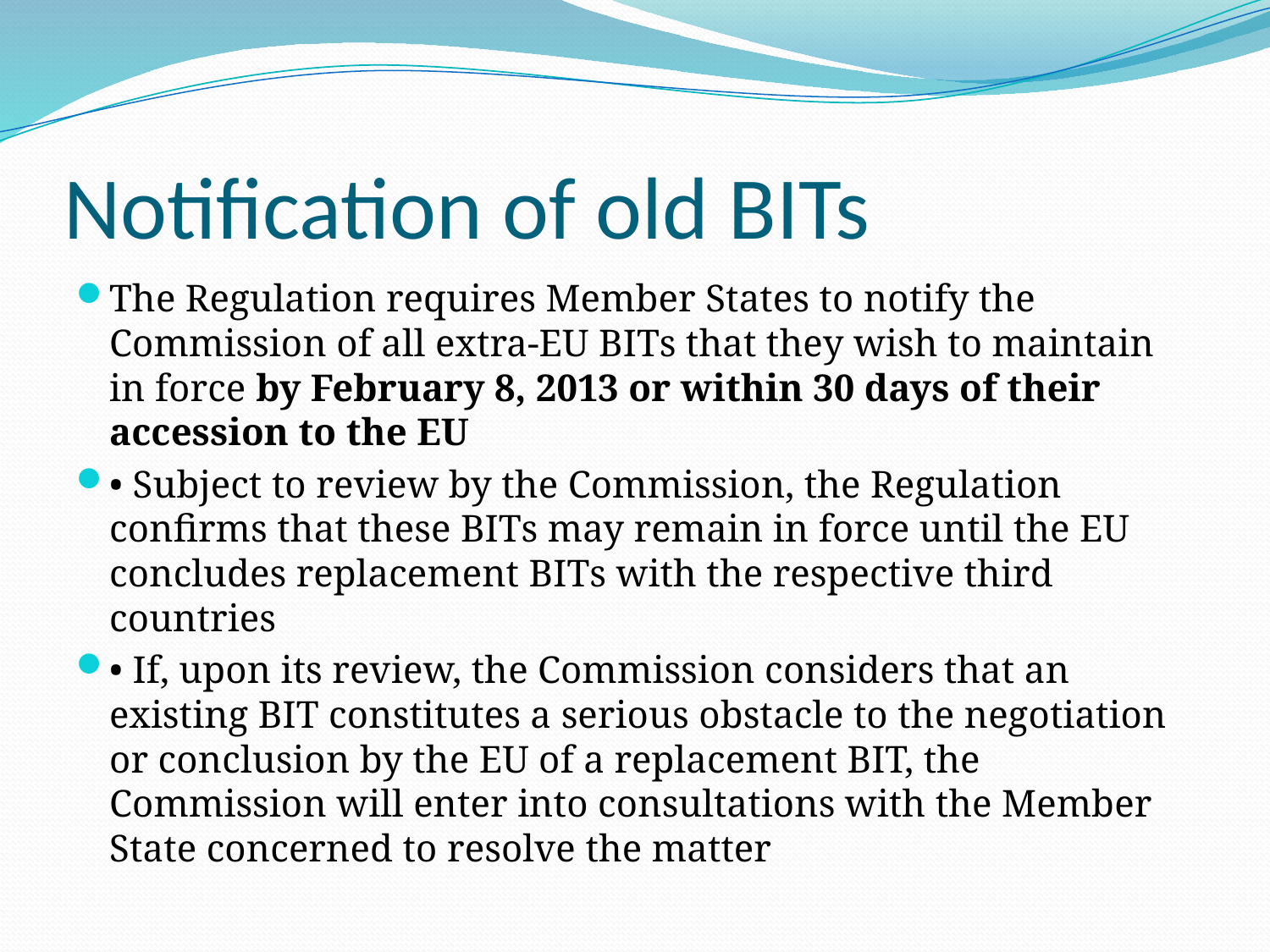

# Notification of old BITs
The Regulation requires Member States to notify the Commission of all extra-EU BITs that they wish to maintain in force by February 8, 2013 or within 30 days of their accession to the EU
• Subject to review by the Commission, the Regulation confirms that these BITs may remain in force until the EU concludes replacement BITs with the respective third countries
• If, upon its review, the Commission considers that an existing BIT constitutes a serious obstacle to the negotiation or conclusion by the EU of a replacement BIT, the Commission will enter into consultations with the Member State concerned to resolve the matter